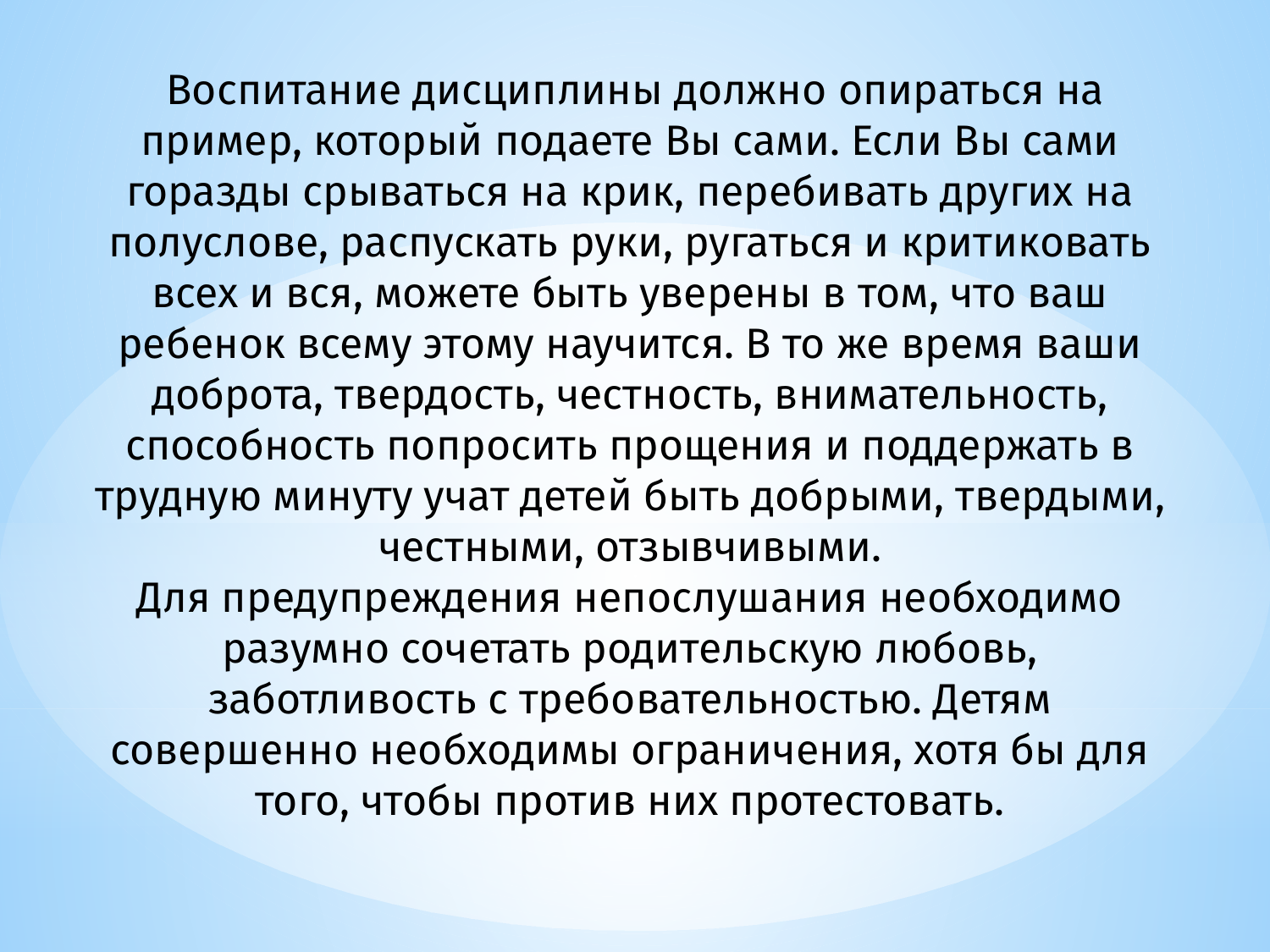

Воспитание дисциплины должно опираться на пример, который подаете Вы сами. Если Вы сами горазды срываться на крик, перебивать других на полуслове, распускать руки, ругаться и критиковать всех и вся, можете быть уверены в том, что ваш ребенок всему этому научится. В то же время ваши доброта, твердость, честность, внимательность, способность попросить прощения и поддержать в трудную минуту учат детей быть добрыми, твердыми, честными, отзывчивыми.
Для предупреждения непослушания необходимо разумно сочетать родительскую любовь, заботливость с требовательностью. Детям совершенно необходимы ограничения, хотя бы для того, чтобы против них протестовать.